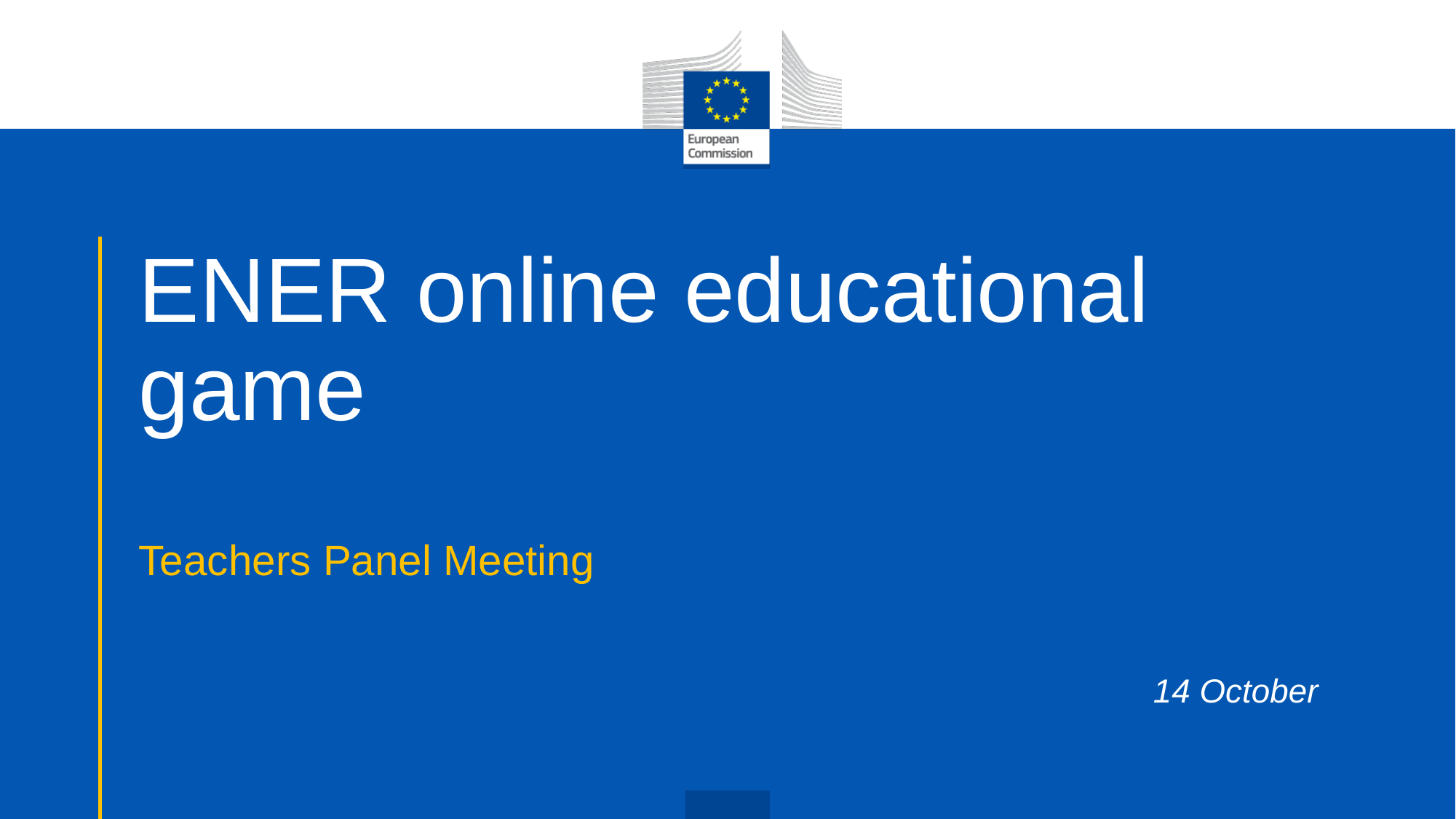

# ENER online educational game
Teachers Panel Meeting
14 October